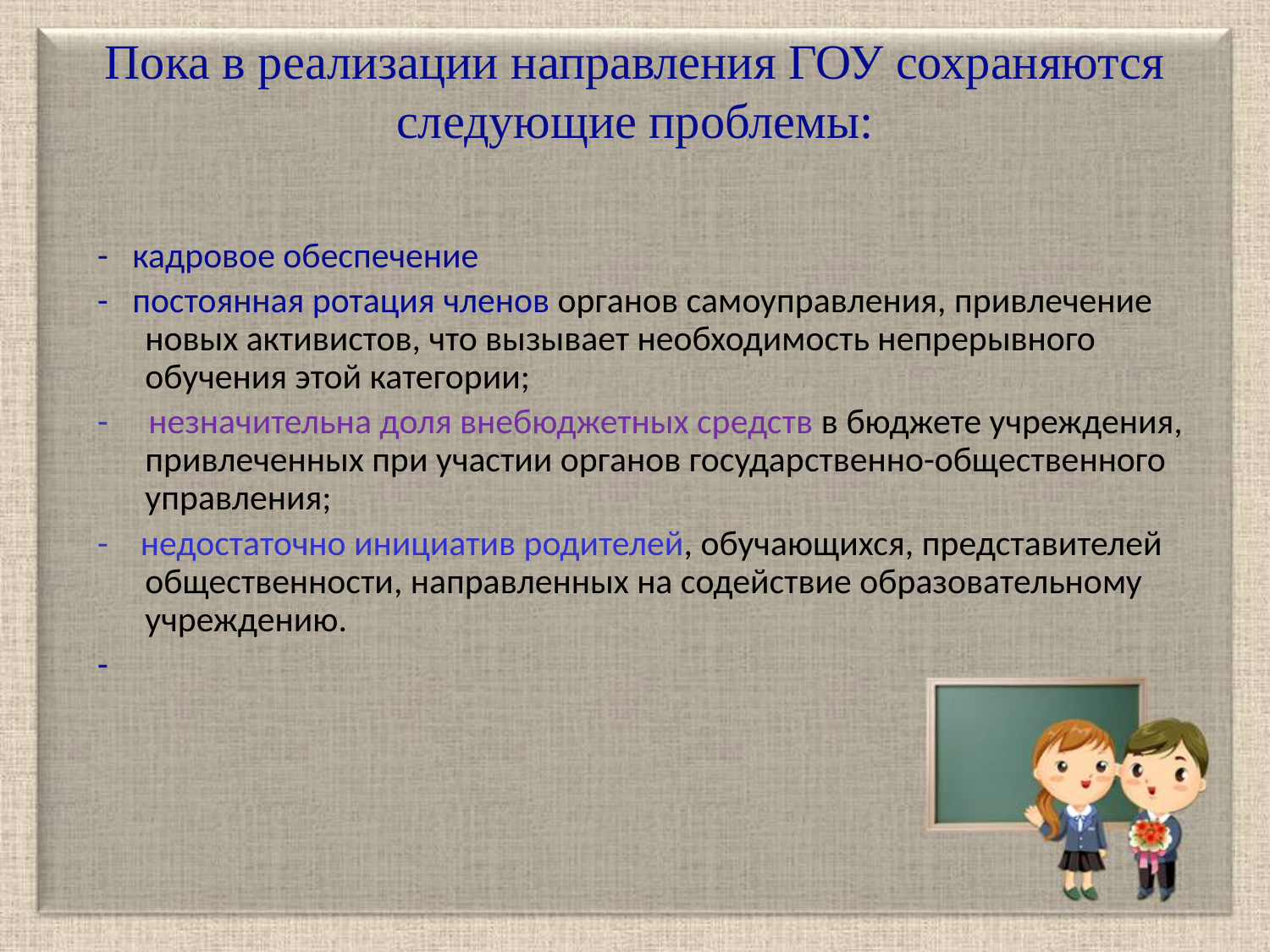

# Пока в реализации направления ГОУ сохраняются следующие проблемы:

-   кадровое обеспечение
-   постоянная ротация членов органов самоуправления, привлечение новых активистов, что вызывает необходимость непрерывного обучения этой категории;
-     незначительна доля внебюджетных средств в бюджете учреждения, привлеченных при участии органов государственно-общественного управления;
-    недостаточно инициатив родителей, обучающихся, представителей общественности, направленных на содействие образовательному учреждению.
-